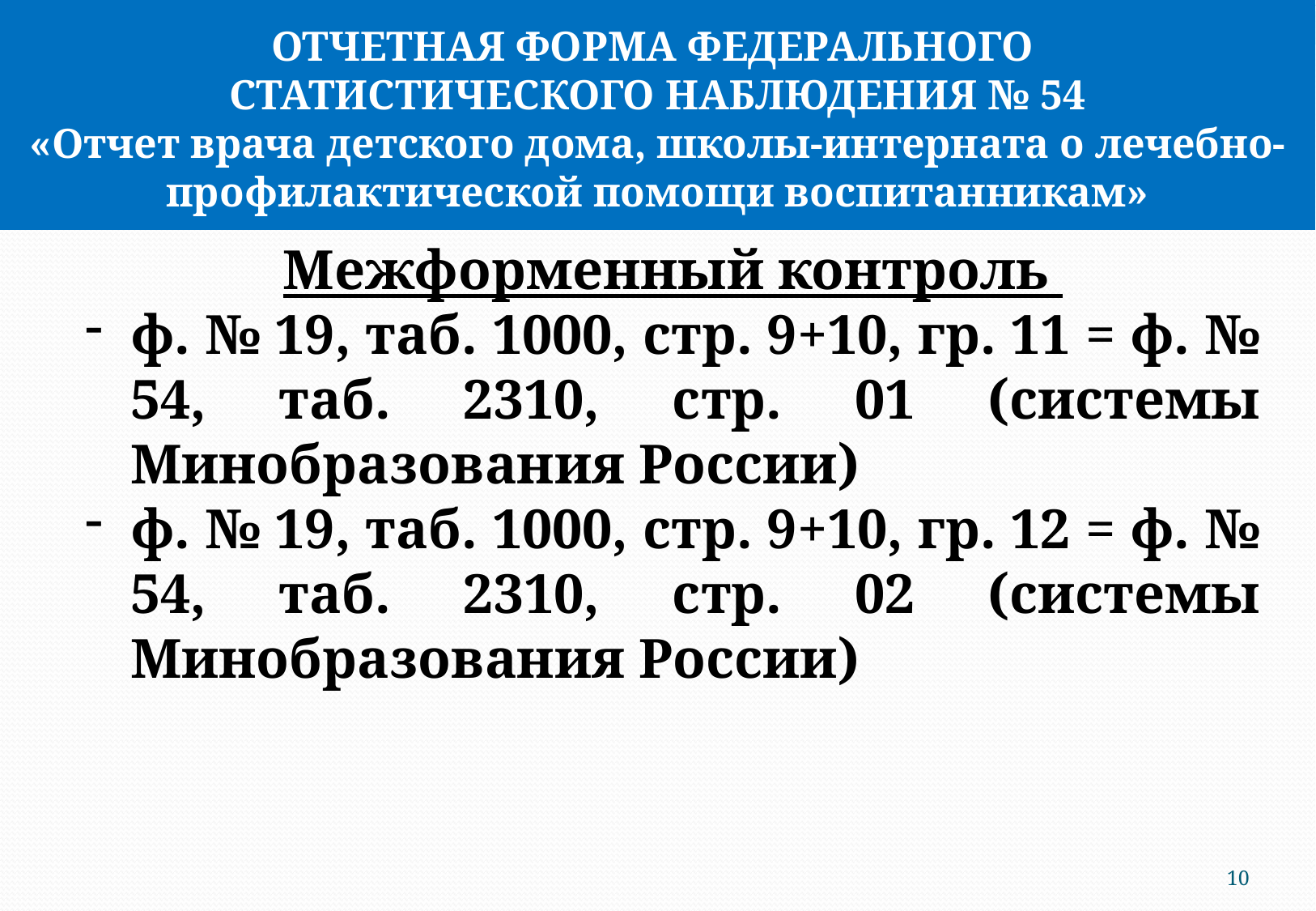

# ОТЧЕТНАЯ ФОРМА ФЕДЕРАЛЬНОГО СТАТИСТИЧЕСКОГО НАБЛЮДЕНИЯ № 54 «Отчет врача детского дома, школы-интерната о лечебно-профилактической помощи воспитанникам»
Межформенный контроль
ф. № 19, таб. 1000, стр. 9+10, гр. 11 = ф. № 54, таб. 2310, стр. 01 (системы Минобразования России)
ф. № 19, таб. 1000, стр. 9+10, гр. 12 = ф. № 54, таб. 2310, стр. 02 (системы Минобразования России)

10